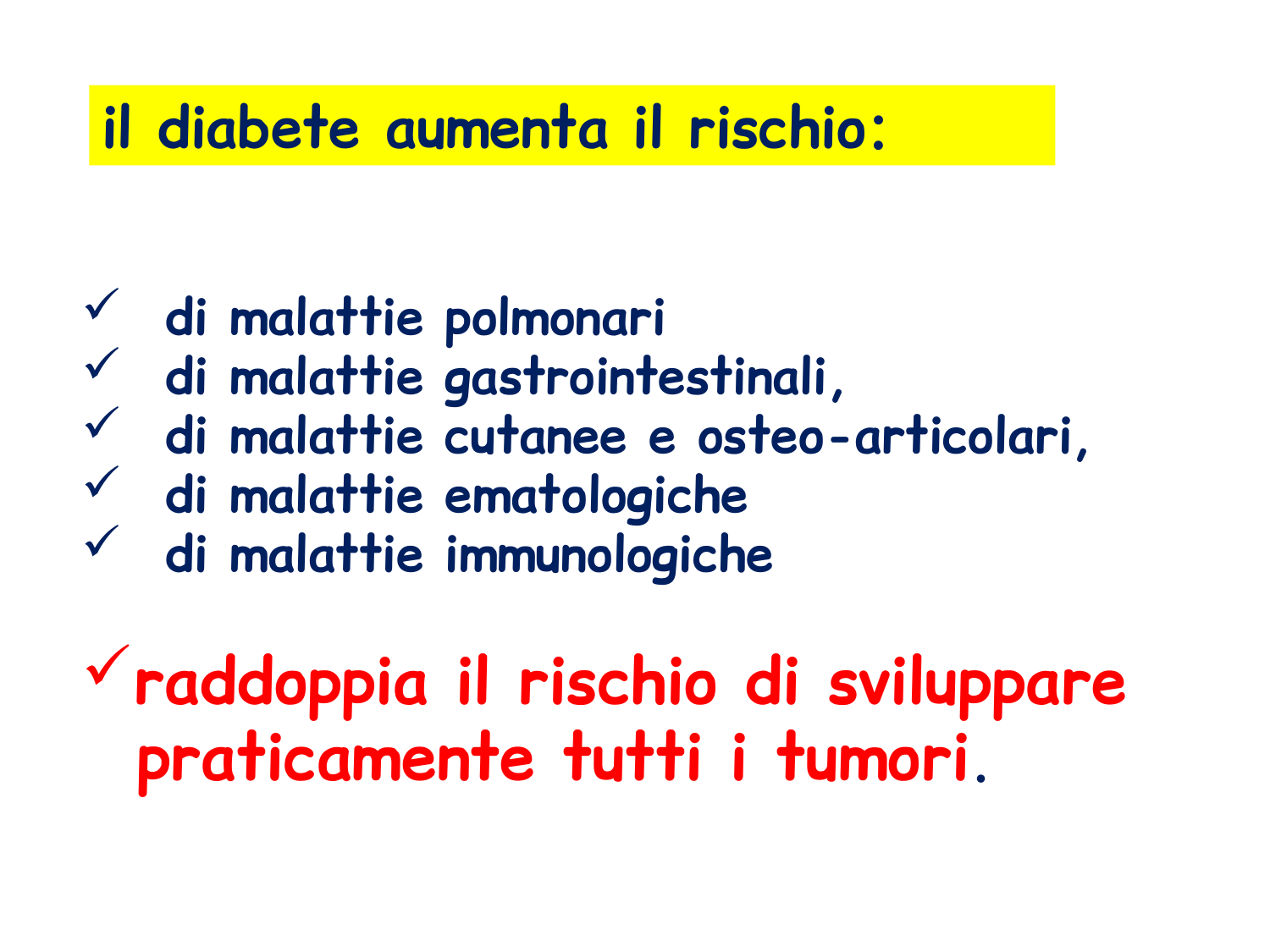

il diabete aumenta il rischio:

  di malattie polmonari
  di malattie gastrointestinali,
  di malattie cutanee e osteo-articolari,
  di malattie ematologiche
  di malattie immunologiche

raddoppia il rischio di sviluppare
  praticamente tutti i tumori.